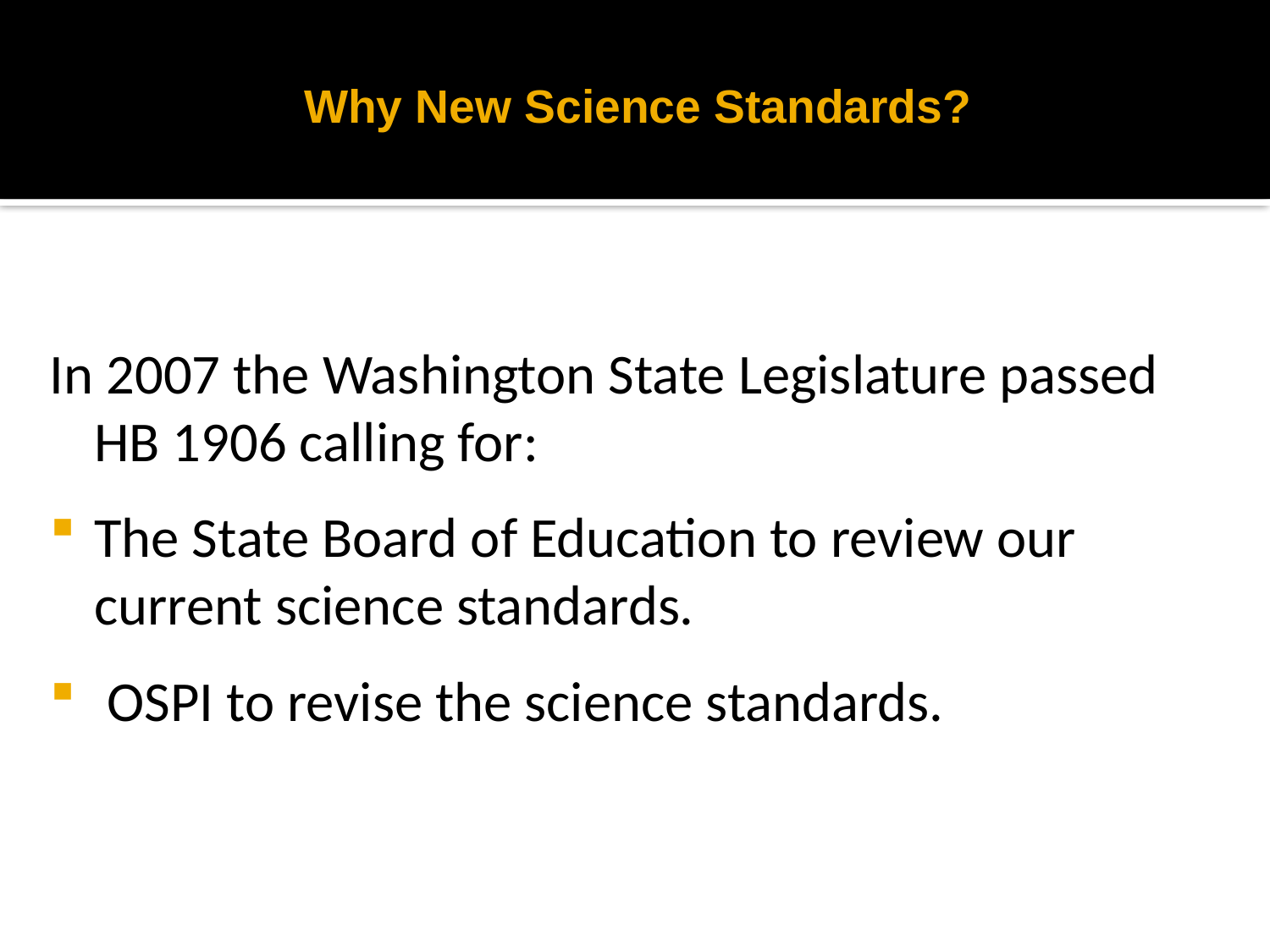

# Why New Science Standards?
In 2007 the Washington State Legislature passed HB 1906 calling for:
The State Board of Education to review our current science standards.
 OSPI to revise the science standards.